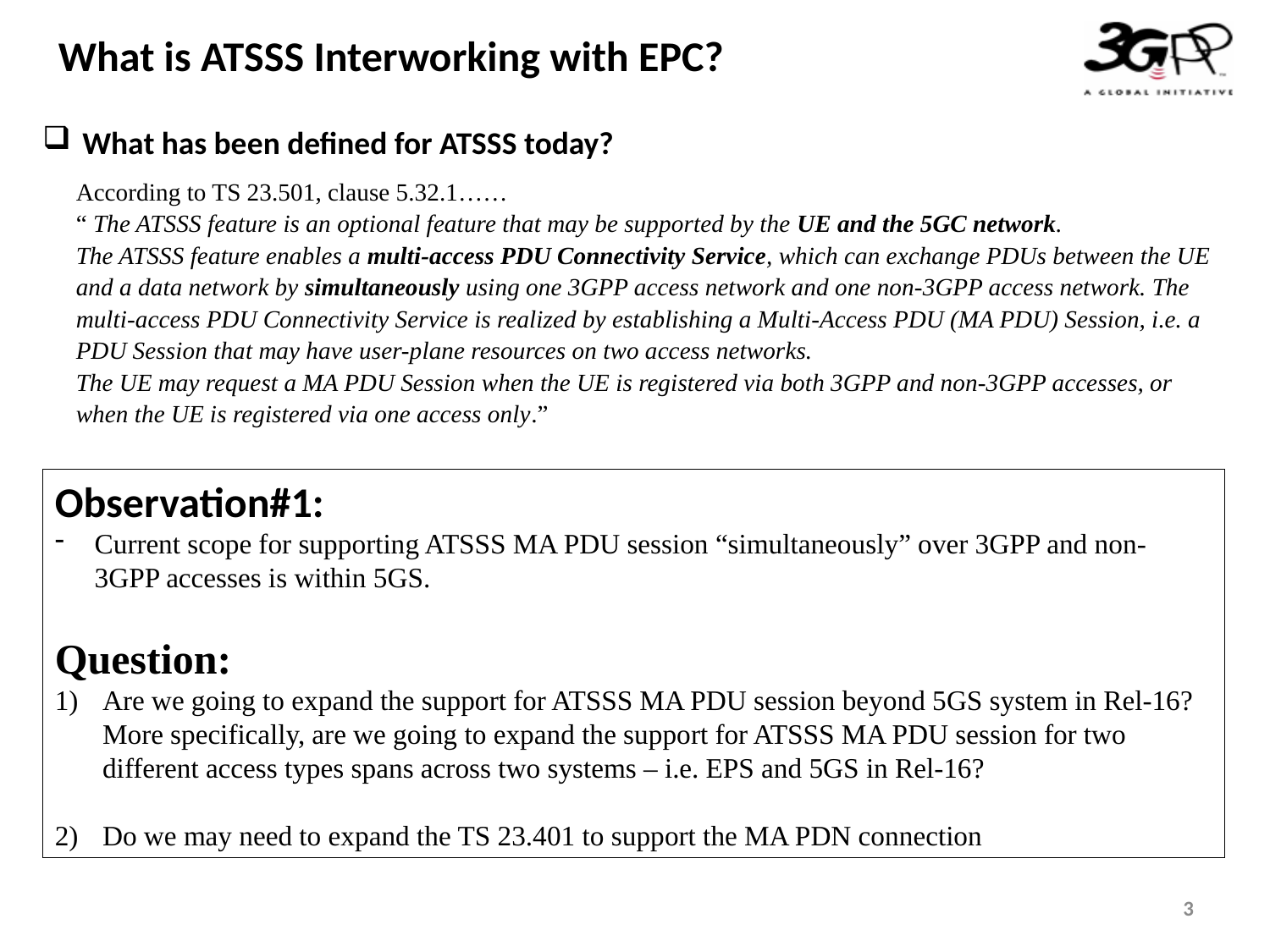

What is ATSSS Interworking with EPC?
What has been defined for ATSSS today?
According to TS 23.501, clause 5.32.1……
“ The ATSSS feature is an optional feature that may be supported by the UE and the 5GC network.
The ATSSS feature enables a multi-access PDU Connectivity Service, which can exchange PDUs between the UE and a data network by simultaneously using one 3GPP access network and one non-3GPP access network. The multi-access PDU Connectivity Service is realized by establishing a Multi-Access PDU (MA PDU) Session, i.e. a PDU Session that may have user-plane resources on two access networks.
The UE may request a MA PDU Session when the UE is registered via both 3GPP and non-3GPP accesses, or when the UE is registered via one access only.”
Observation#1:
Current scope for supporting ATSSS MA PDU session “simultaneously” over 3GPP and non-3GPP accesses is within 5GS.

Question:
Are we going to expand the support for ATSSS MA PDU session beyond 5GS system in Rel-16? More specifically, are we going to expand the support for ATSSS MA PDU session for two different access types spans across two systems – i.e. EPS and 5GS in Rel-16?

Do we may need to expand the TS 23.401 to support the MA PDN connection
3